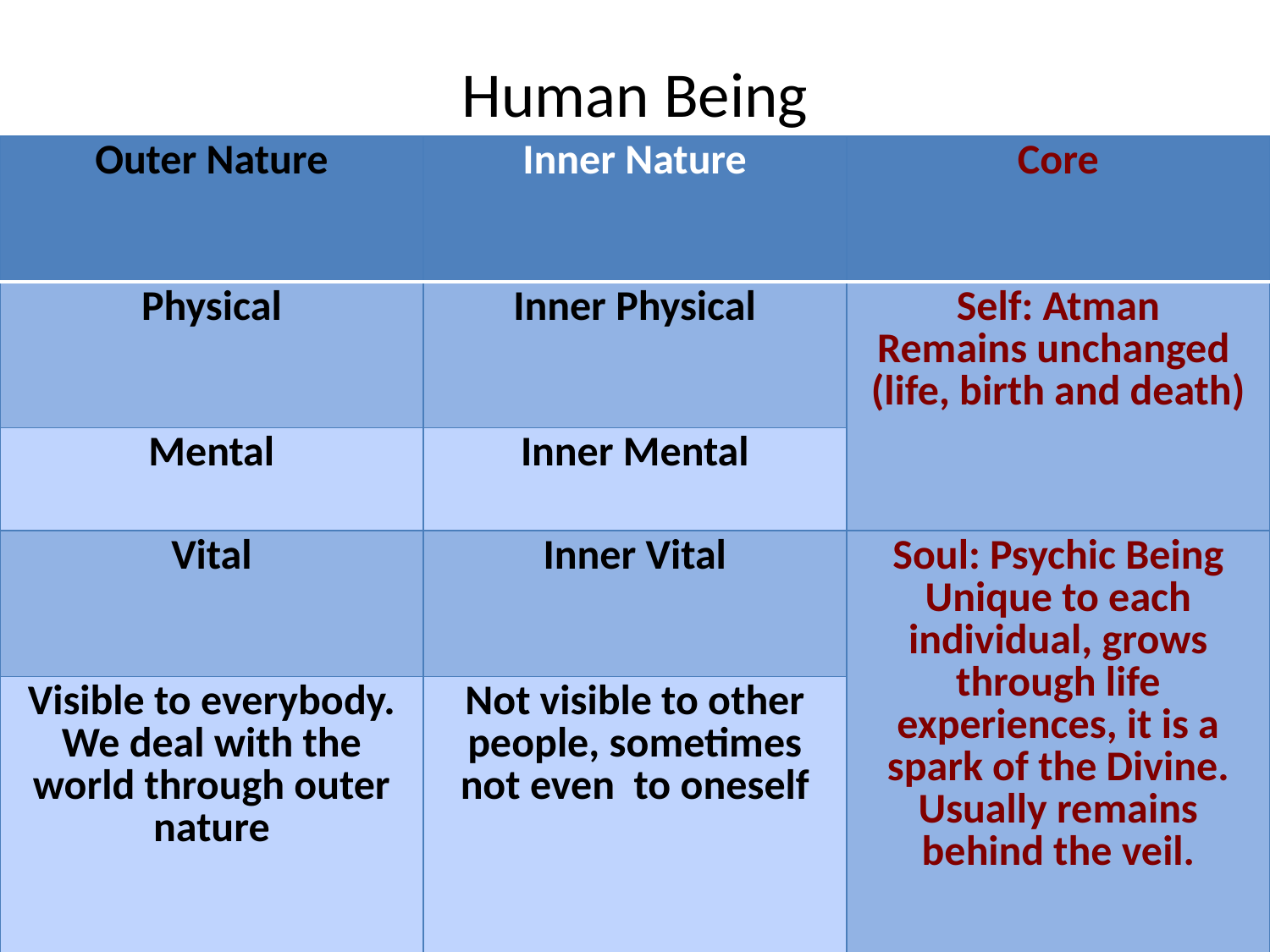

# Human Being
| Outer Nature | Inner Nature | Core |
| --- | --- | --- |
| Physical | Inner Physical | Self: Atman Remains unchanged (life, birth and death) |
| Mental | Inner Mental |  |
| Vital | Inner Vital | Soul: Psychic Being Unique to each individual, grows through life experiences, it is a spark of the Divine. Usually remains behind the veil. |
| Visible to everybody. We deal with the world through outer nature | Not visible to other people, sometimes not even to oneself |  |